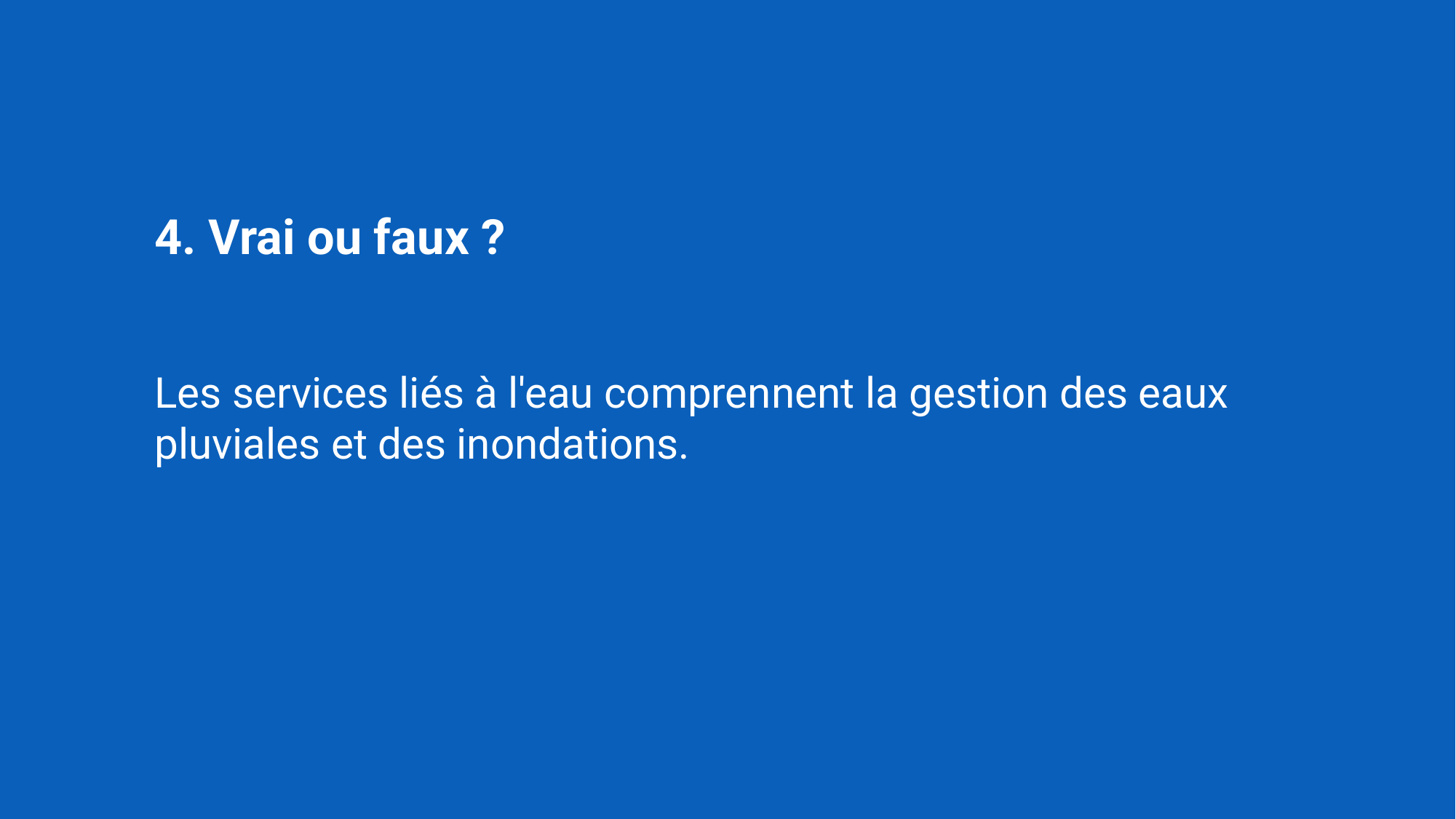

4. Vrai ou faux ?

Les services liés à l'eau comprennent la gestion des eaux pluviales et des inondations.